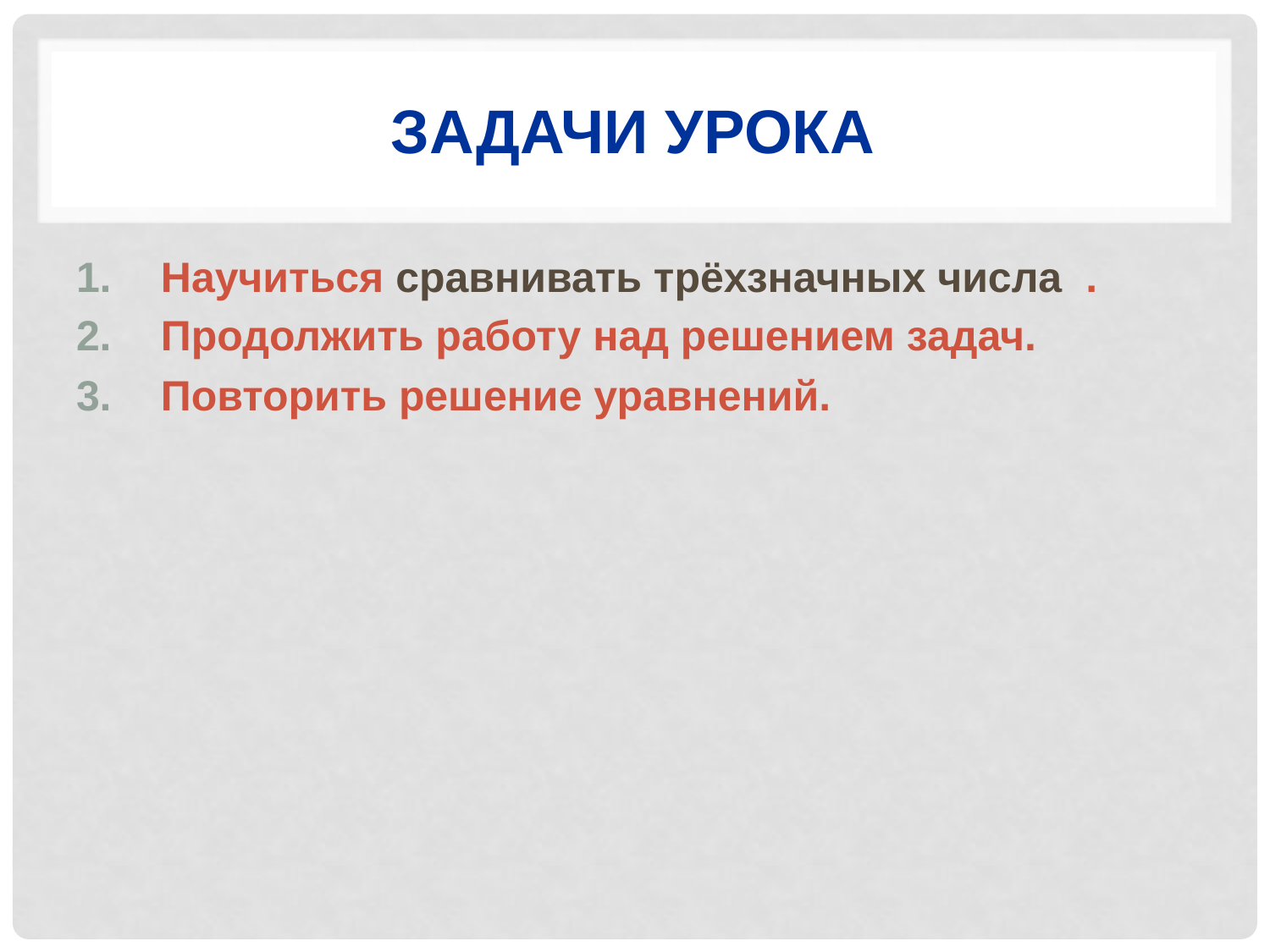

# задачи урока
Научиться сравнивать трёхзначных числа  .
Продолжить работу над решением задач.
Повторить решение уравнений.